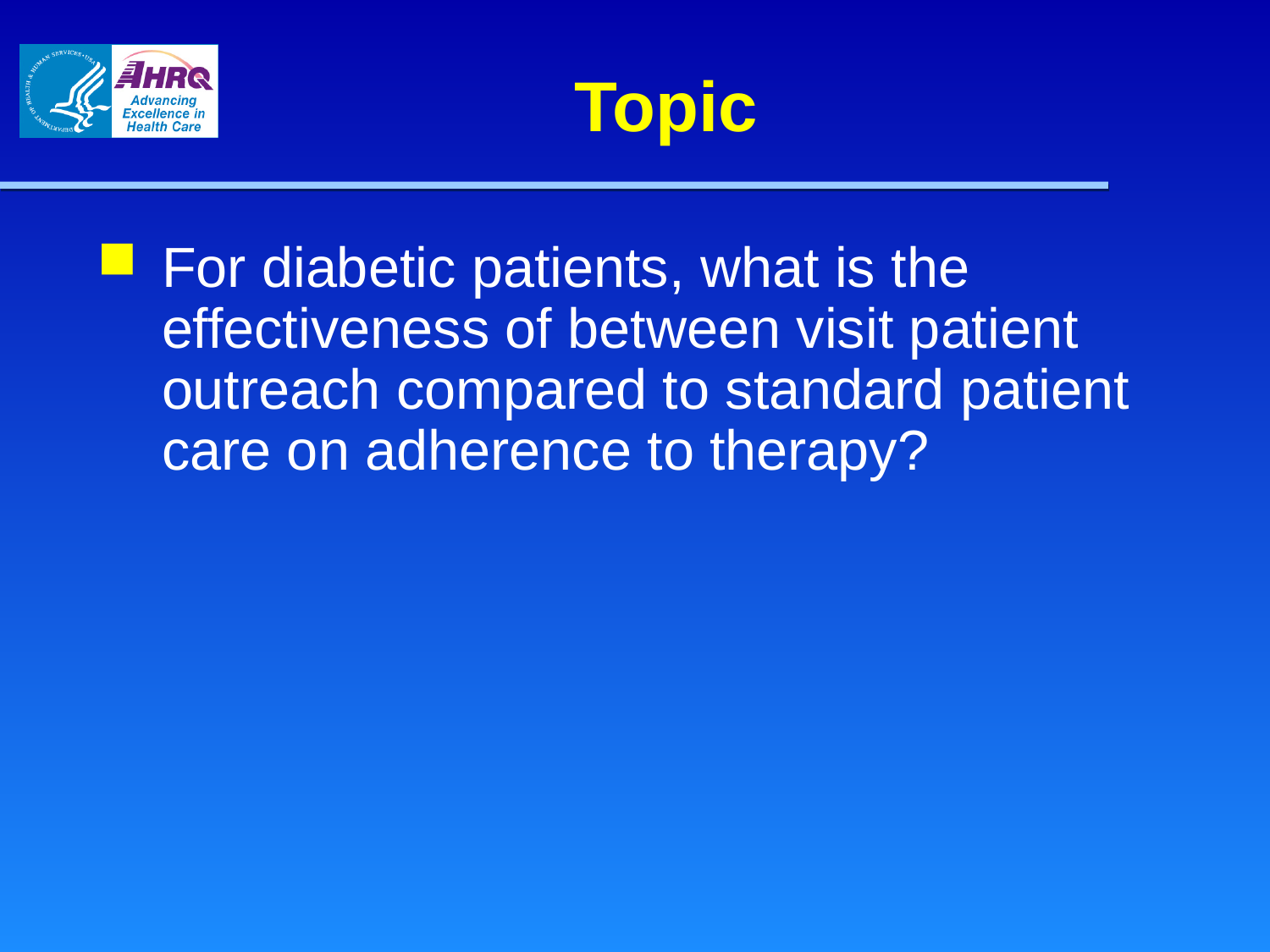

# Topic
For diabetic patients, what is the effectiveness of between visit patient outreach compared to standard patient care on adherence to therapy?